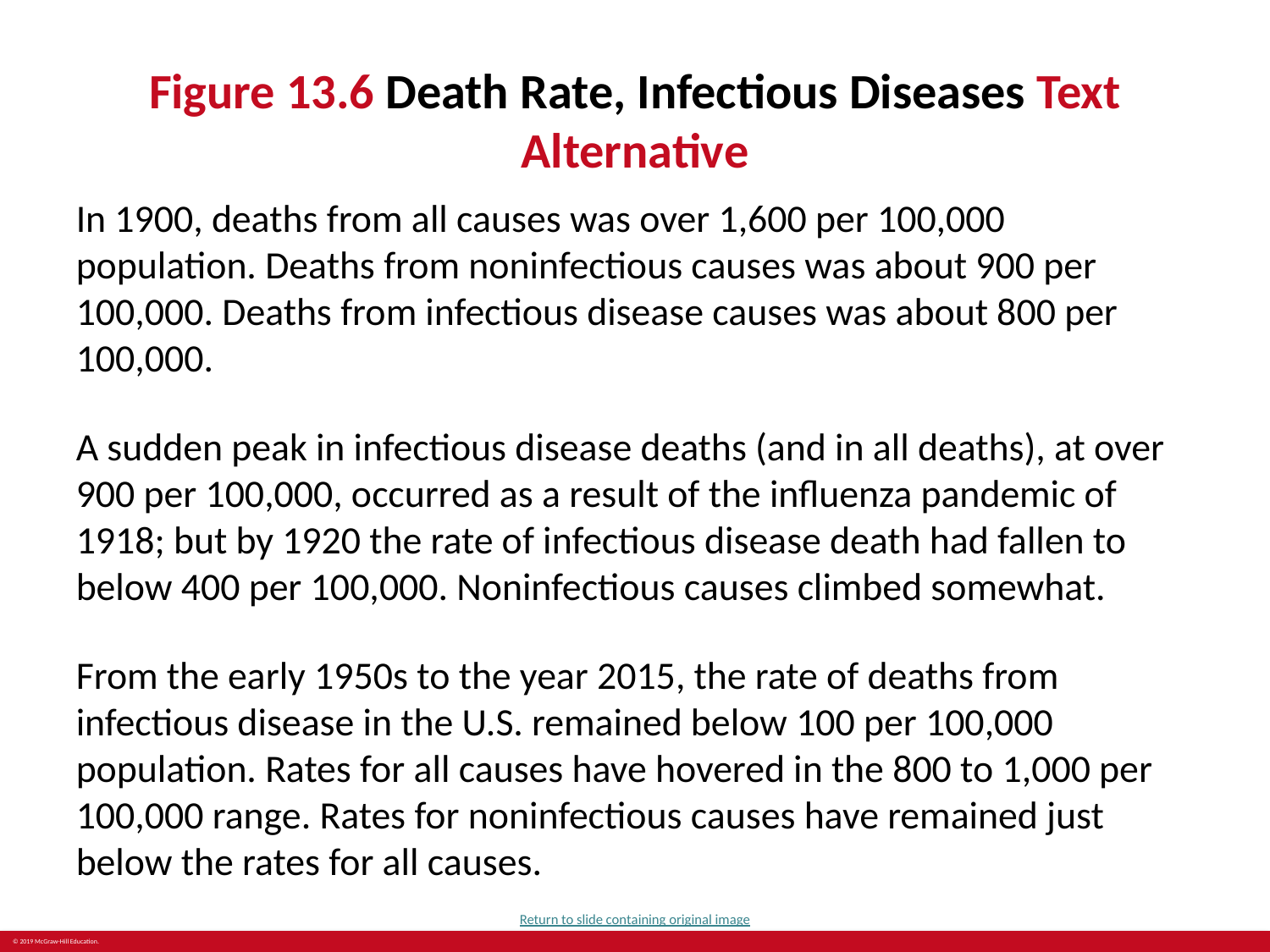

# Figure 13.6 Death Rate, Infectious Diseases Text Alternative
In 1900, deaths from all causes was over 1,600 per 100,000 population. Deaths from noninfectious causes was about 900 per 100,000. Deaths from infectious disease causes was about 800 per 100,000.
A sudden peak in infectious disease deaths (and in all deaths), at over 900 per 100,000, occurred as a result of the influenza pandemic of 1918; but by 1920 the rate of infectious disease death had fallen to below 400 per 100,000. Noninfectious causes climbed somewhat.
From the early 1950s to the year 2015, the rate of deaths from infectious disease in the U.S. remained below 100 per 100,000 population. Rates for all causes have hovered in the 800 to 1,000 per 100,000 range. Rates for noninfectious causes have remained just below the rates for all causes.
Return to slide containing original image